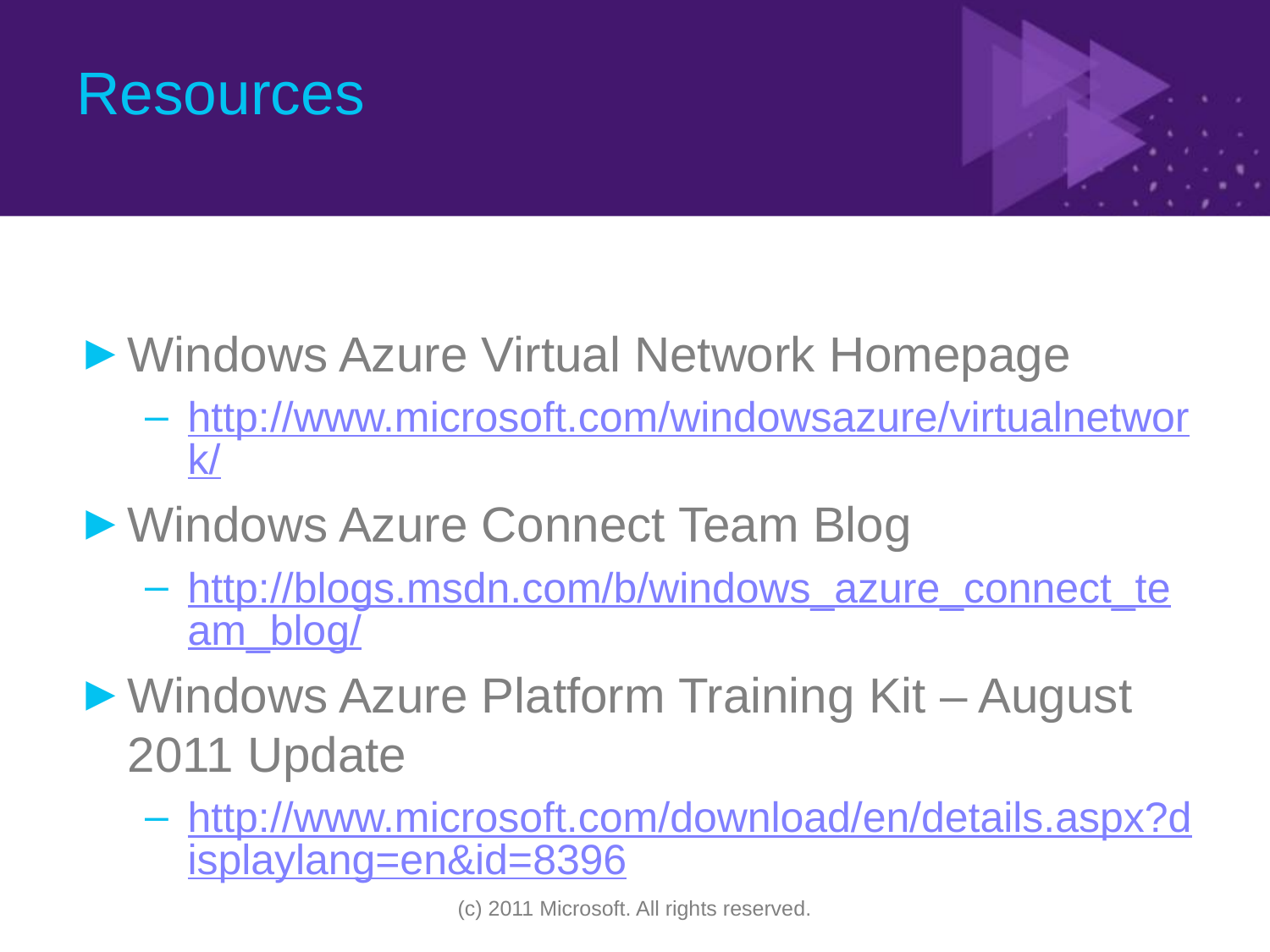

# Resources
Windows Azure Virtual Network Homepage
http://www.microsoft.com/windowsazure/virtualnetwork/
Windows Azure Connect Team Blog
http://blogs.msdn.com/b/windows_azure_connect_team_blog/
Windows Azure Platform Training Kit – August 2011 Update
http://www.microsoft.com/download/en/details.aspx?displaylang=en&id=8396
(c) 2011 Microsoft. All rights reserved.